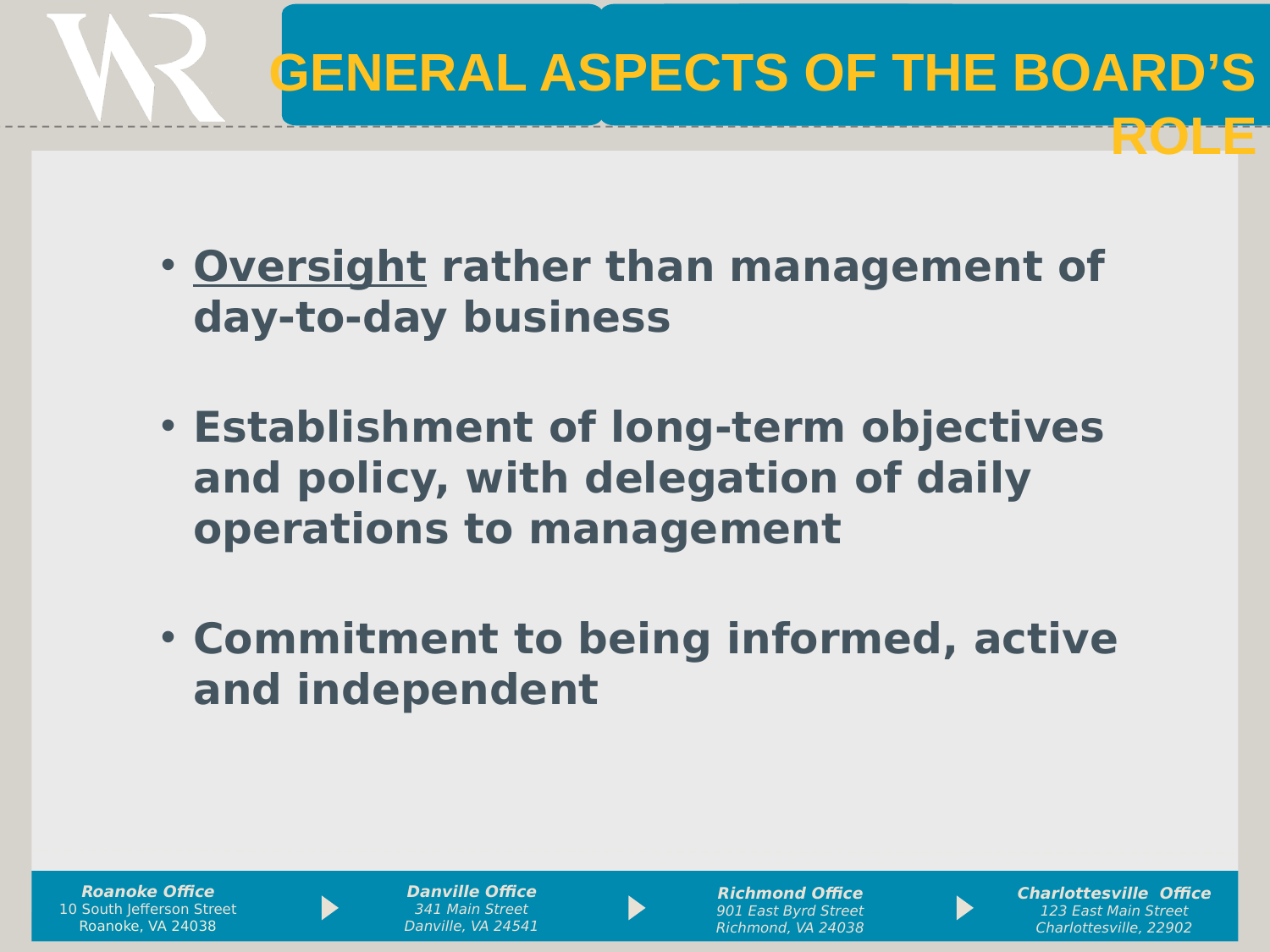

General Aspects of the Board’s Role
Oversight rather than management of day-to-day business
Establishment of long-term objectives and policy, with delegation of daily operations to management
Commitment to being informed, active and independent